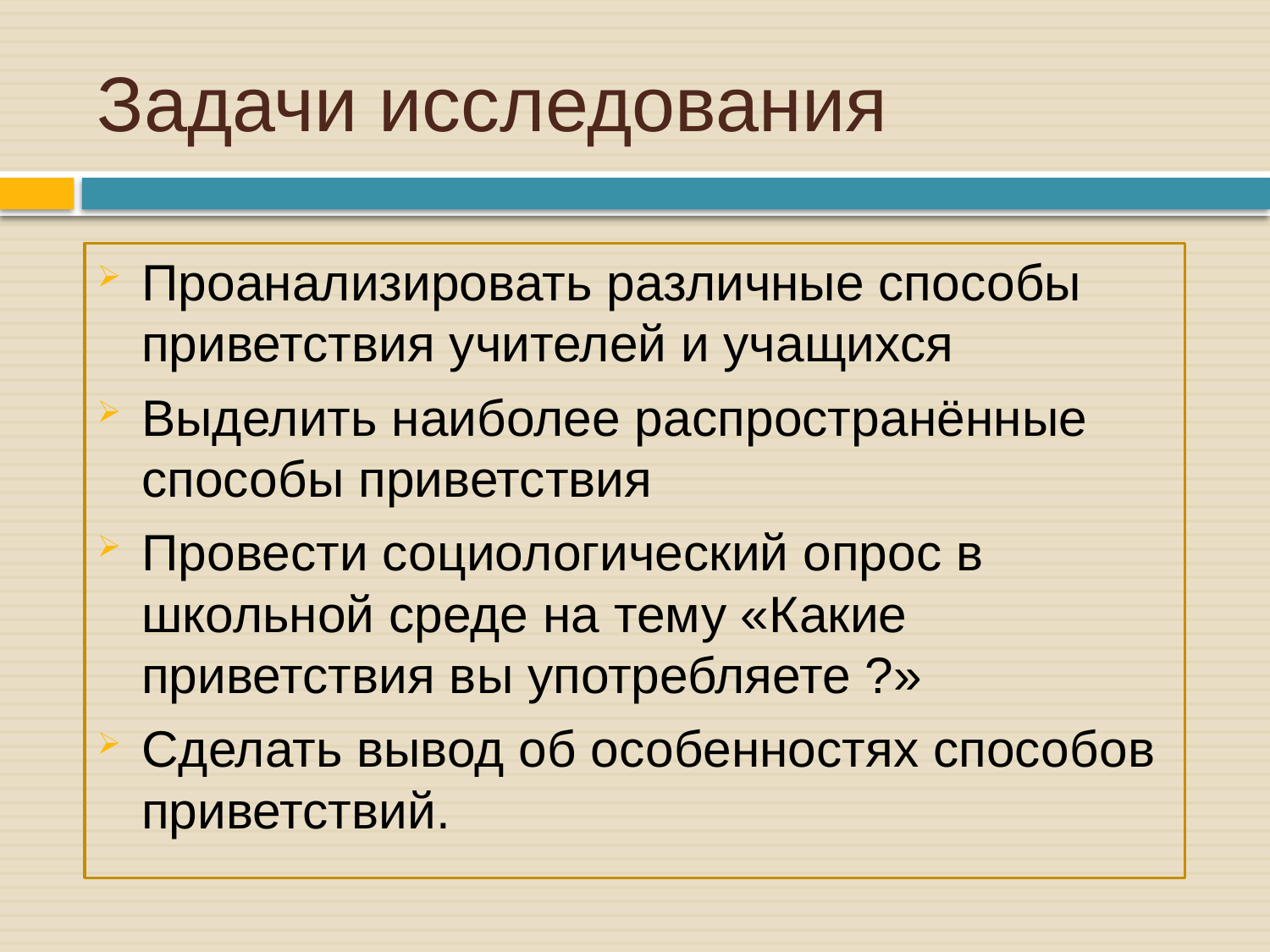

# Задачи исследования
Проанализировать различные способы приветствия учителей и учащихся
Выделить наиболее распространённые способы приветствия
Провести социологический опрос в школьной среде на тему «Какие приветствия вы употребляете ?»
Сделать вывод об особенностях способов приветствий.